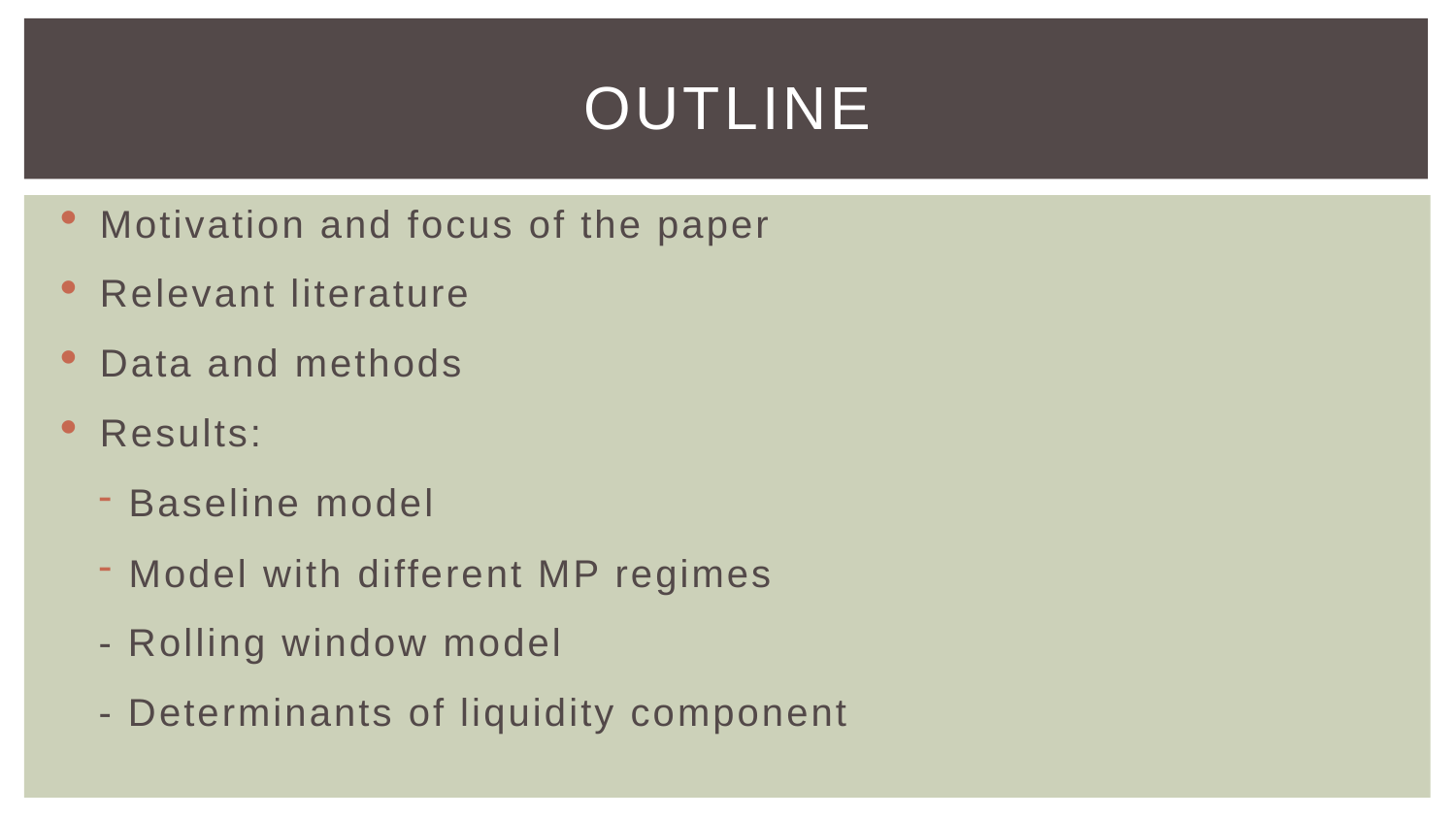

# Outline
Motivation and focus of the paper
Relevant literature
Data and methods
Results:
Baseline model
Model with different MP regimes
- Rolling window model
- Determinants of liquidity component